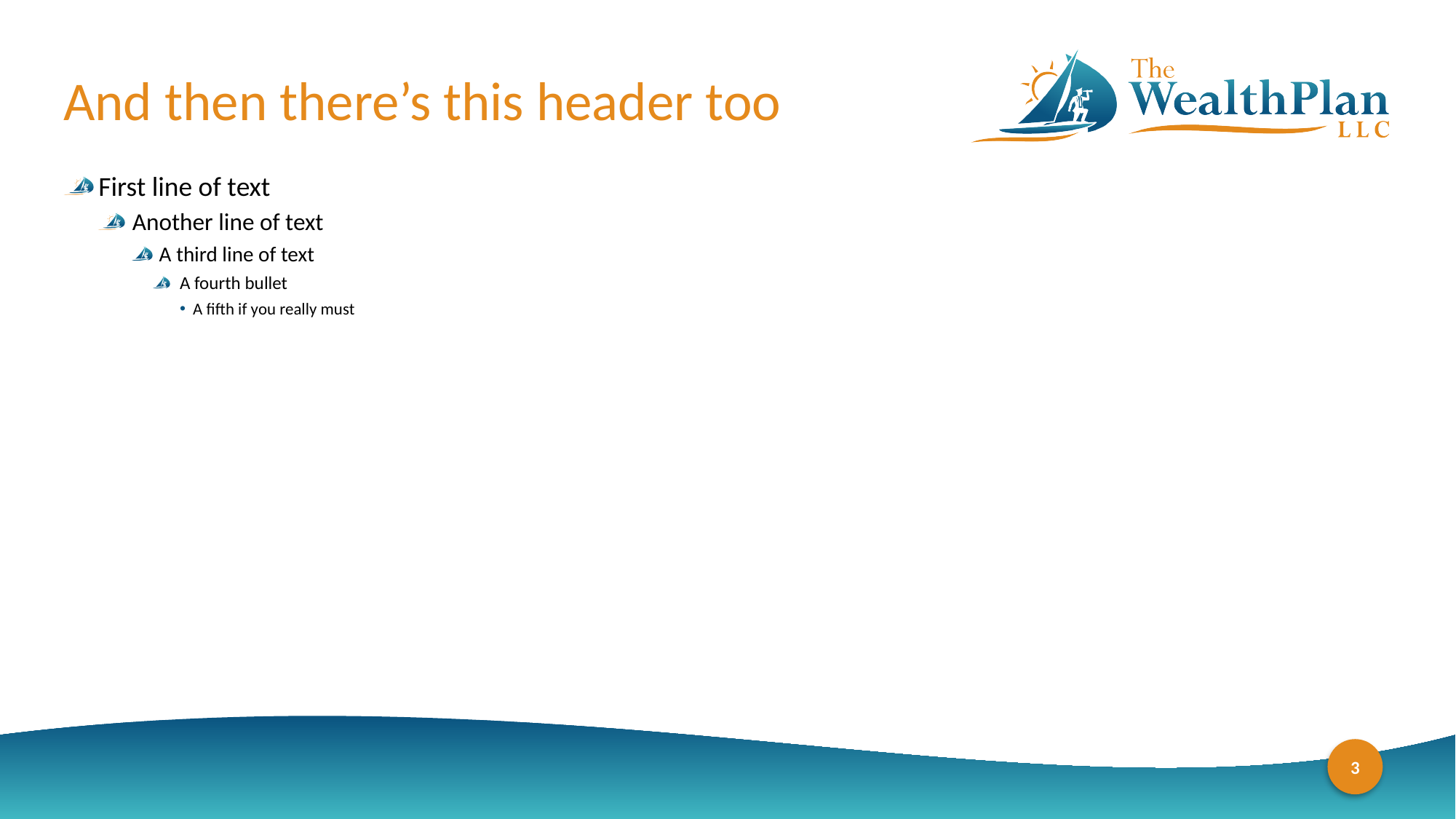

# And then there’s this header too
First line of text
Another line of text
A third line of text
A fourth bullet
A fifth if you really must
3